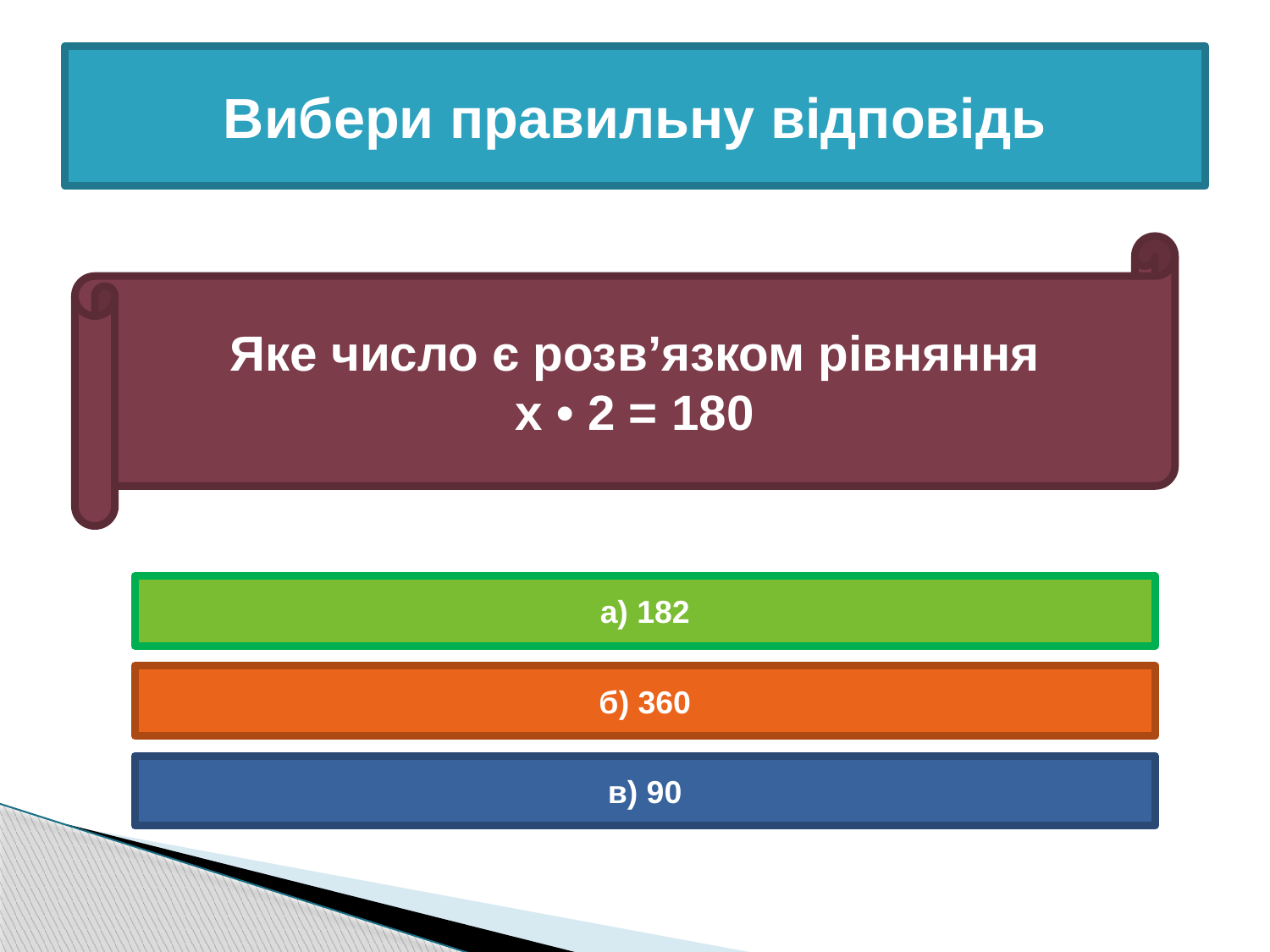

Вибери правильну відповідь
Яке число є розв’язком рівняння
х • 2 = 180
а) 182
б) 360
в) 90